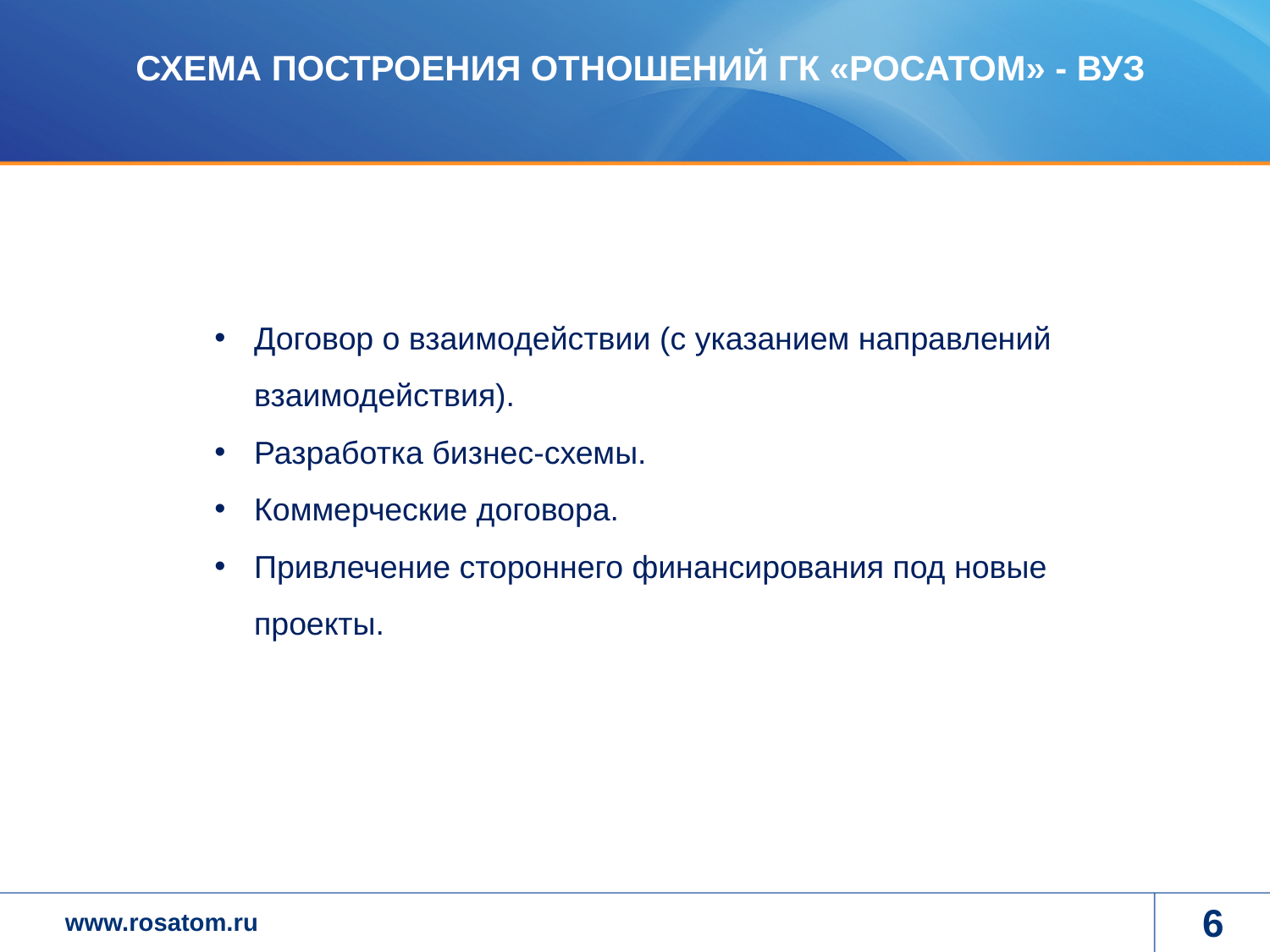

СХЕМА ПОСТРОЕНИЯ ОТНОШЕНИЙ ГК «РОСАТОМ» - ВУЗ
Договор о взаимодействии (с указанием направлений взаимодействия).
Разработка бизнес-схемы.
Коммерческие договора.
Привлечение стороннего финансирования под новые проекты.
6